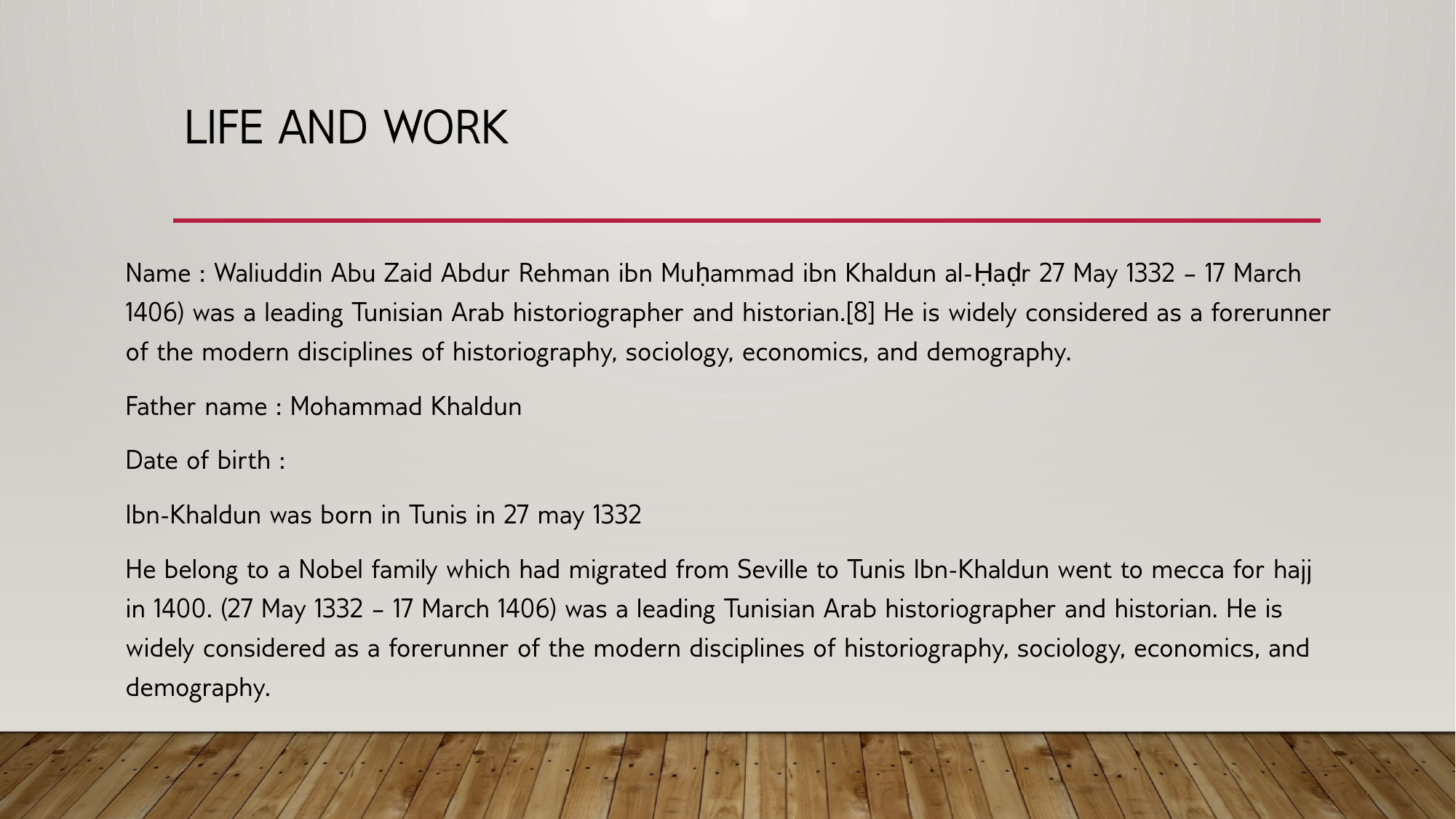

# Life and work
Name : Waliuddin Abu Zaid Abdur Rehman ibn Muḥammad ibn Khaldun al-Ḥaḍr 27 May 1332 – 17 March 1406) was a leading Tunisian Arab historiographer and historian.[8] He is widely considered as a forerunner of the modern disciplines of historiography, sociology, economics, and demography.
Father name : Mohammad Khaldun
Date of birth :
Ibn-Khaldun was born in Tunis in 27 may 1332
He belong to a Nobel family which had migrated from Seville to Tunis Ibn-Khaldun went to mecca for hajj in 1400. (27 May 1332 – 17 March 1406) was a leading Tunisian Arab historiographer and historian. He is widely considered as a forerunner of the modern disciplines of historiography, sociology, economics, and demography.